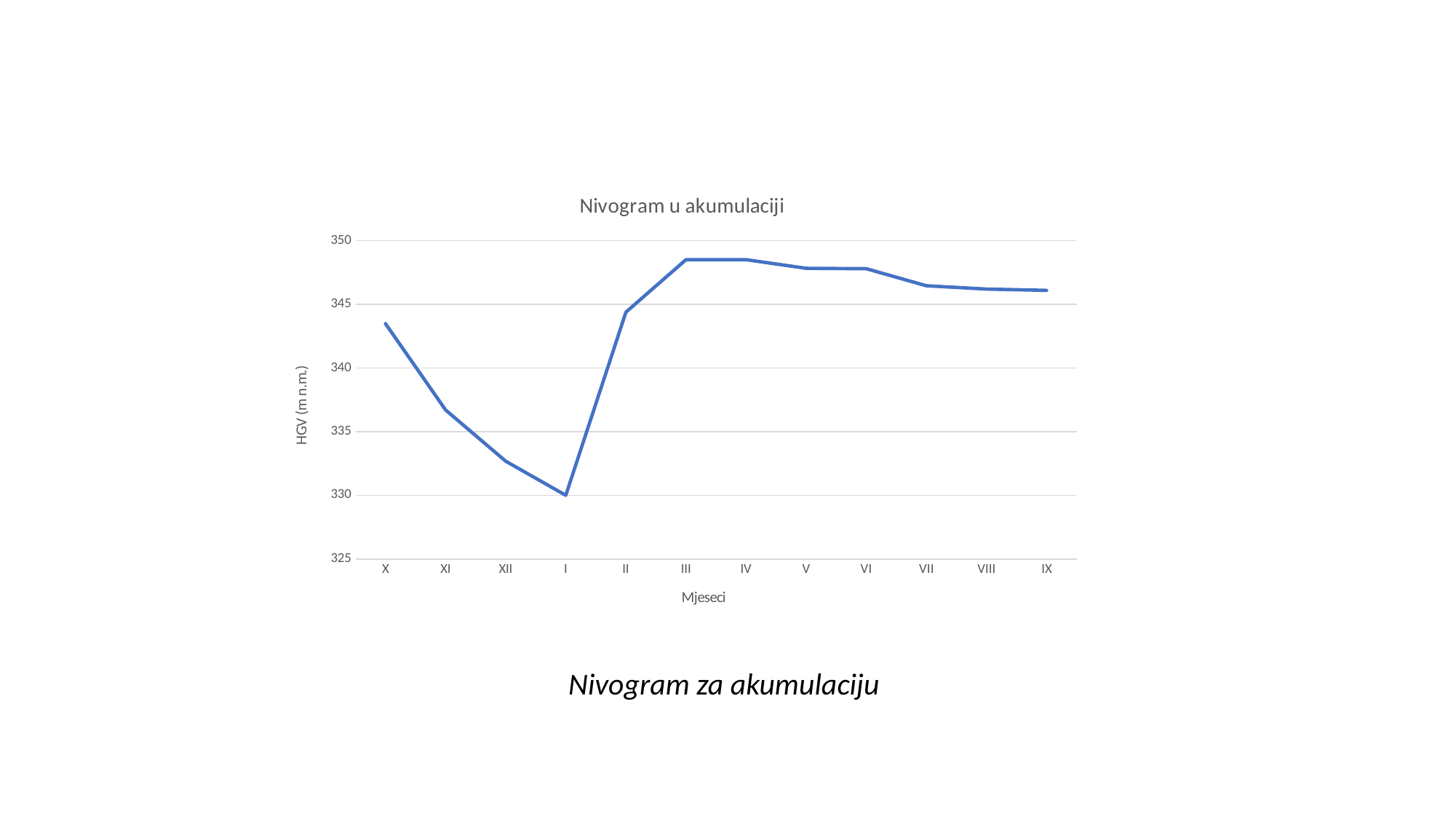

### Chart: Nivogram u akumulaciji

| Category |  |
|---|---|
| X | 343.48 |
| XI | 336.7 |
| XII | 332.68 |
| I | 330.0 |
| II | 344.38 |
| III | 348.5 |
| IV | 348.5 |
| V | 347.82 |
| VI | 347.79 |
| VII | 346.45 |
| VIII | 346.19 |
| IX | 346.09 |
Nivogram za akumulaciju